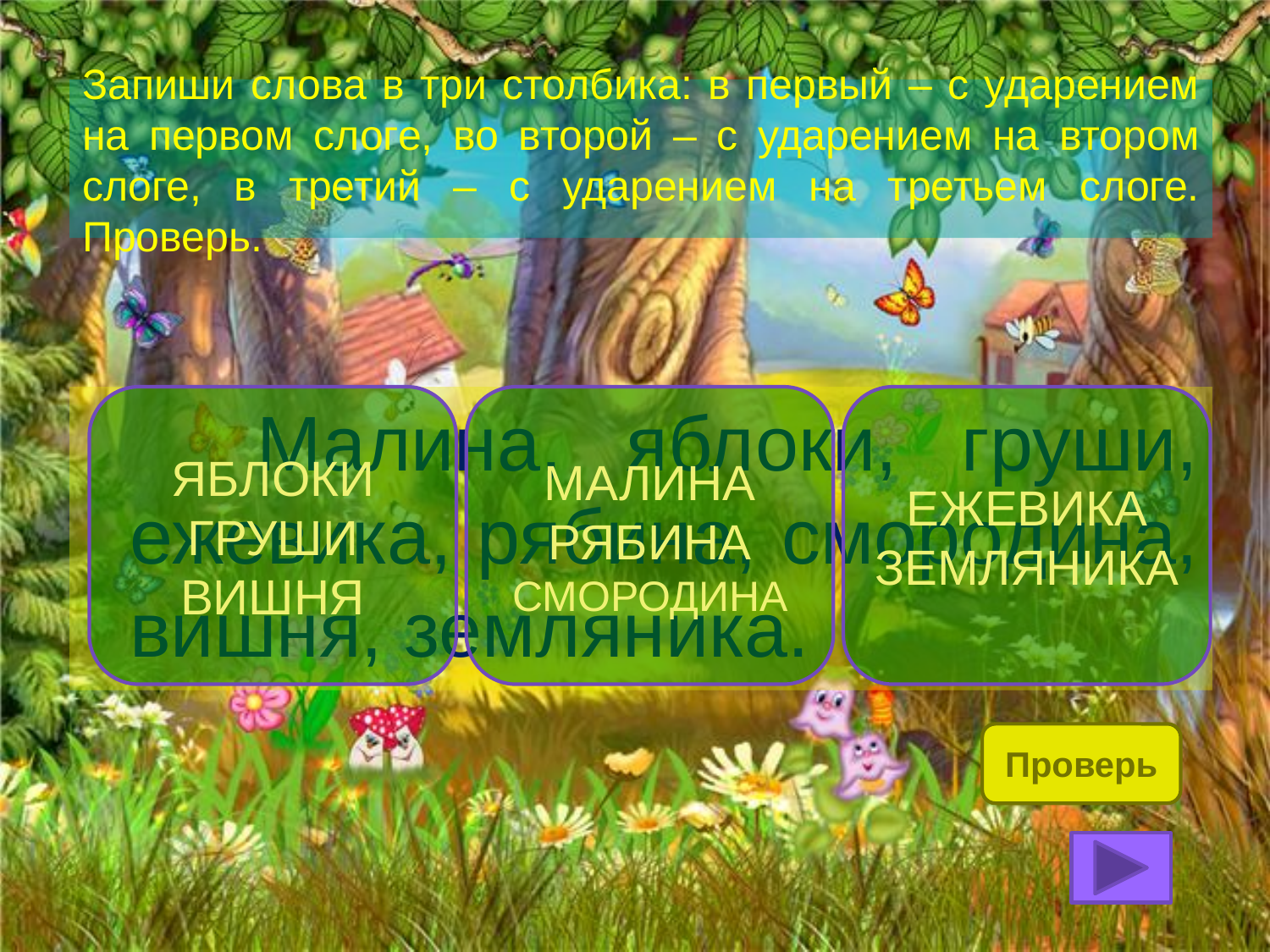

# Запиши слова в три столбика: в первый – с ударением на первом слоге, во второй – с ударением на втором слоге, в третий – с ударением на третьем слоге. Проверь.
   Малина, яблоки, груши, ежевика, рябина, смородина, вишня, земляника.
ЯБЛОКИ
ГРУШИ
ВИШНЯ
МАЛИНА
РЯБИНА
СМОРОДИНА
ЕЖЕВИКА
ЗЕМЛЯНИКА
Проверь